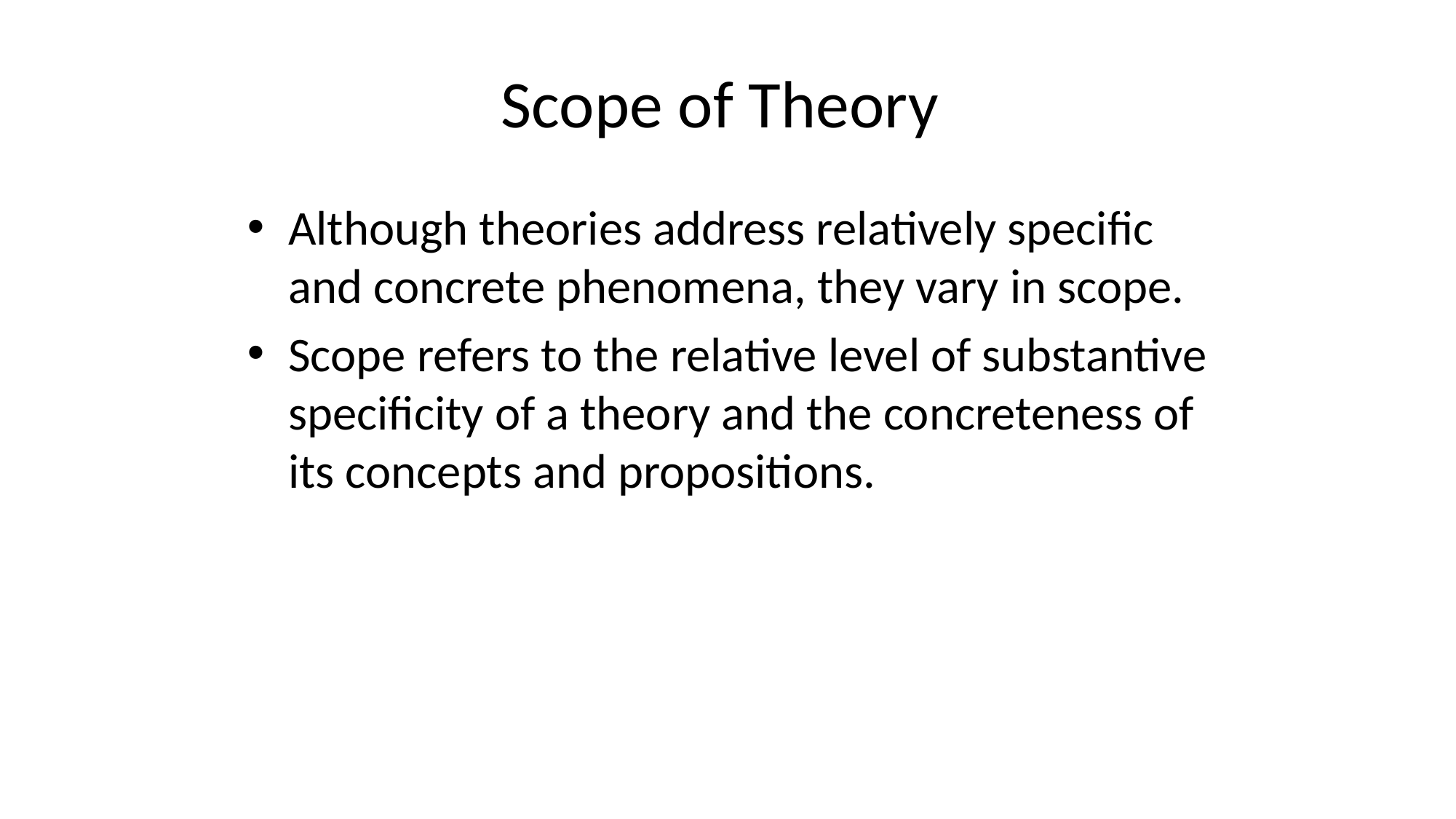

# Scope of Theory
Although theories address relatively specific and concrete phenomena, they vary in scope.
Scope refers to the relative level of substantive specificity of a theory and the concreteness of its concepts and propositions.